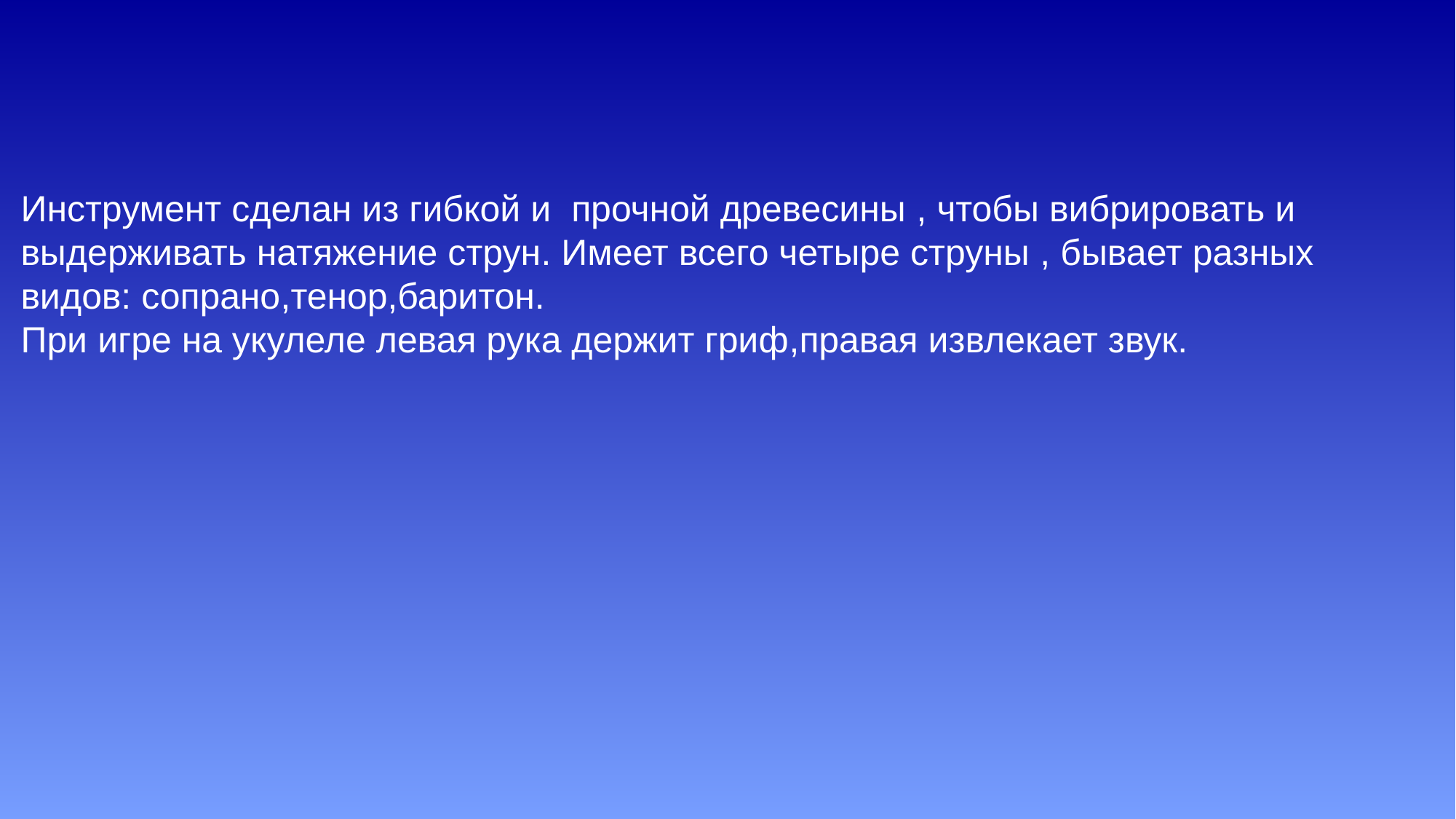

Инструмент сделан из гибкой и  прочной древесины , чтобы вибрировать и выдерживать натяжение струн. Имеет всего четыре струны , бывает разных видов: сопрано,тенор,баритон.
При игре на укулеле левая рука держит гриф,правая извлекает звук.